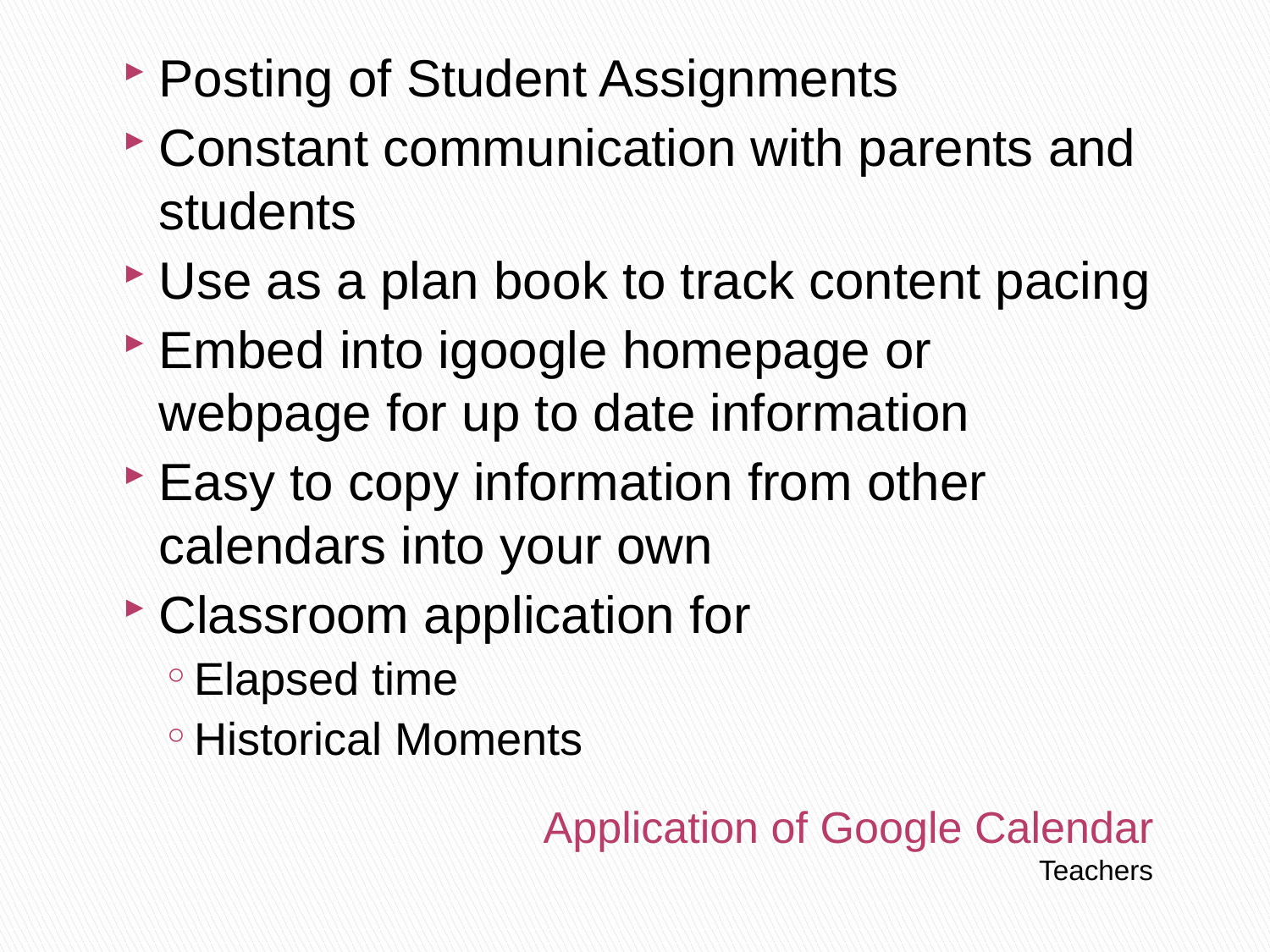

Posting of Student Assignments
Constant communication with parents and students
Use as a plan book to track content pacing
Embed into igoogle homepage or webpage for up to date information
Easy to copy information from other calendars into your own
Classroom application for
Elapsed time
Historical Moments
# Application of Google Calendar
Teachers